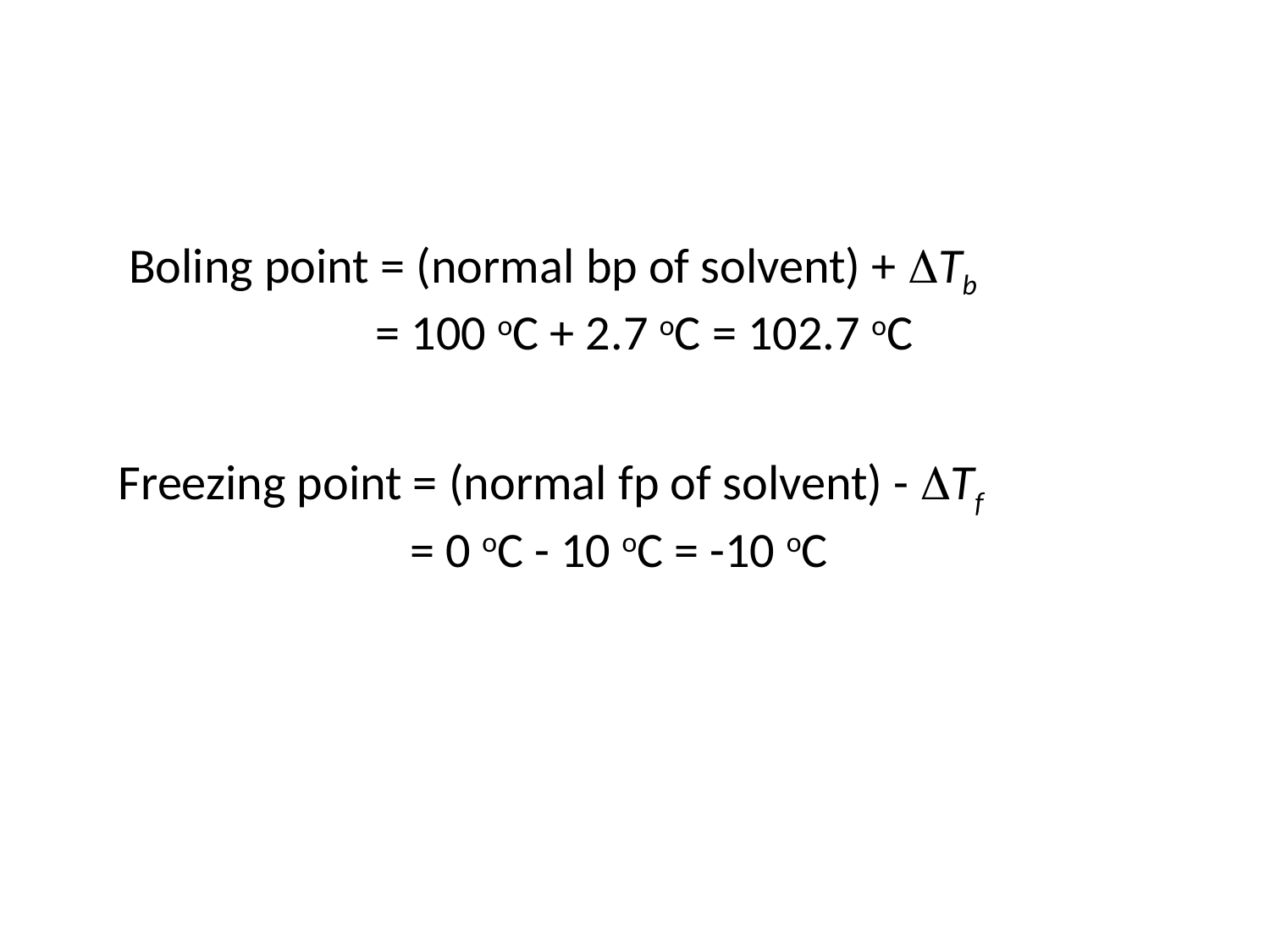

Boling point = (normal bp of solvent) + ΔTb
                      = 100 oC + 2.7 oC = 102.7 oC
Freezing point = (normal fp of solvent) - ΔTf
                          = 0 oC - 10 oC = -10 oC